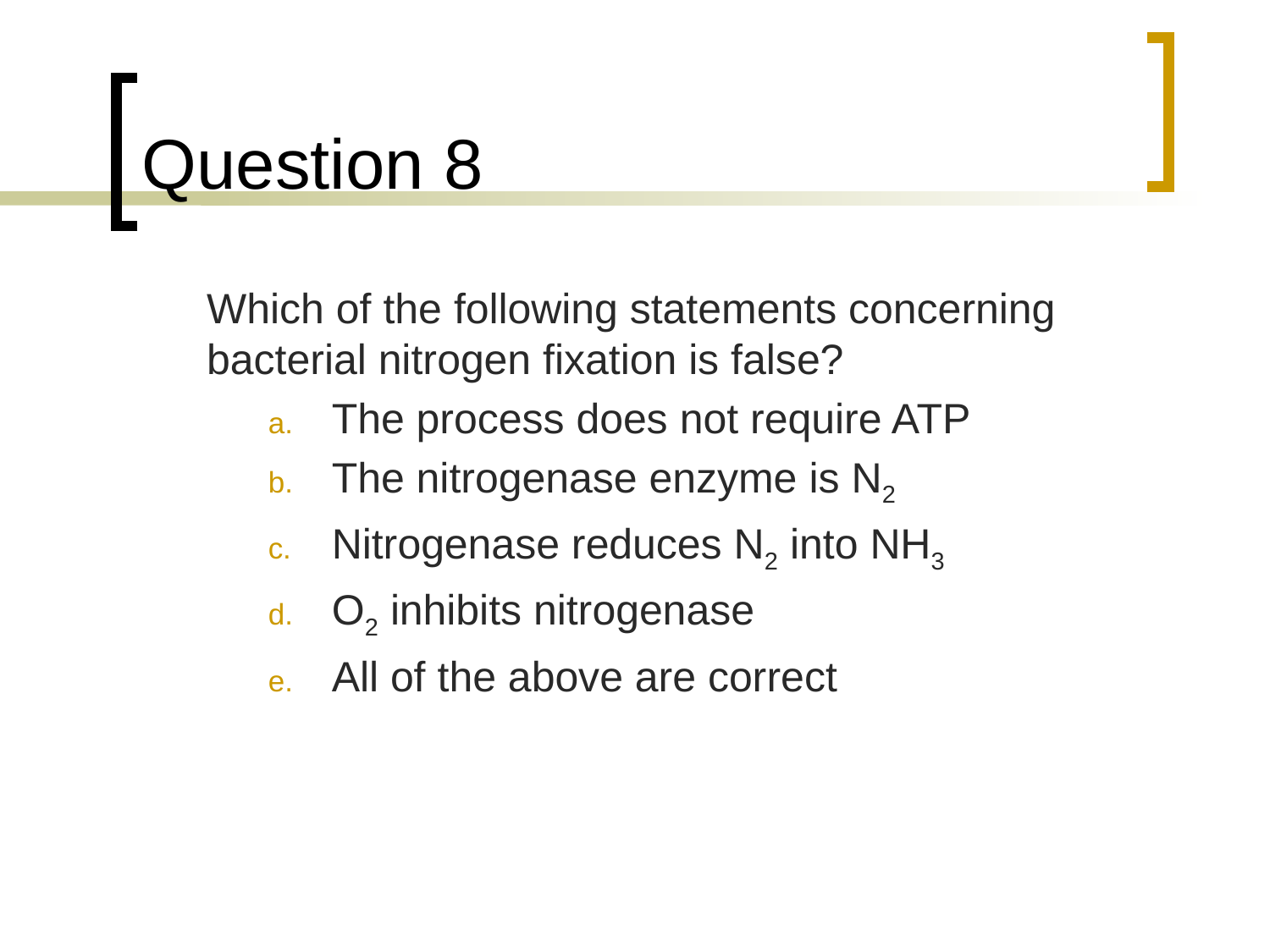

# Question 8
	Which of the following statements concerning bacterial nitrogen fixation is false?
The process does not require ATP
The nitrogenase enzyme is N2
Nitrogenase reduces N2 into NH3
O2 inhibits nitrogenase
All of the above are correct